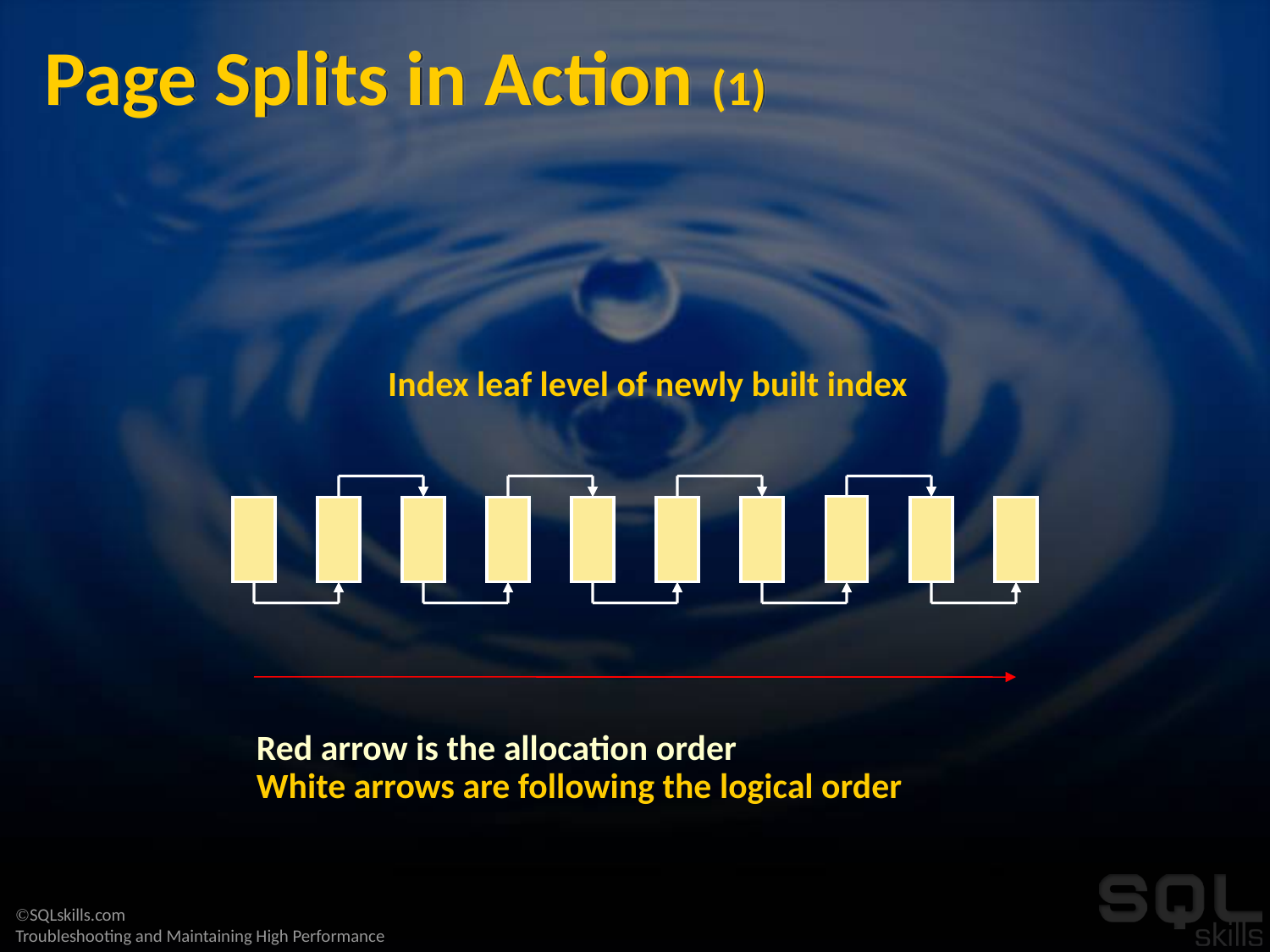

# Page Splits in Action (1)

Index leaf level of newly built index

Red arrow is the allocation order
White arrows are following the logical order